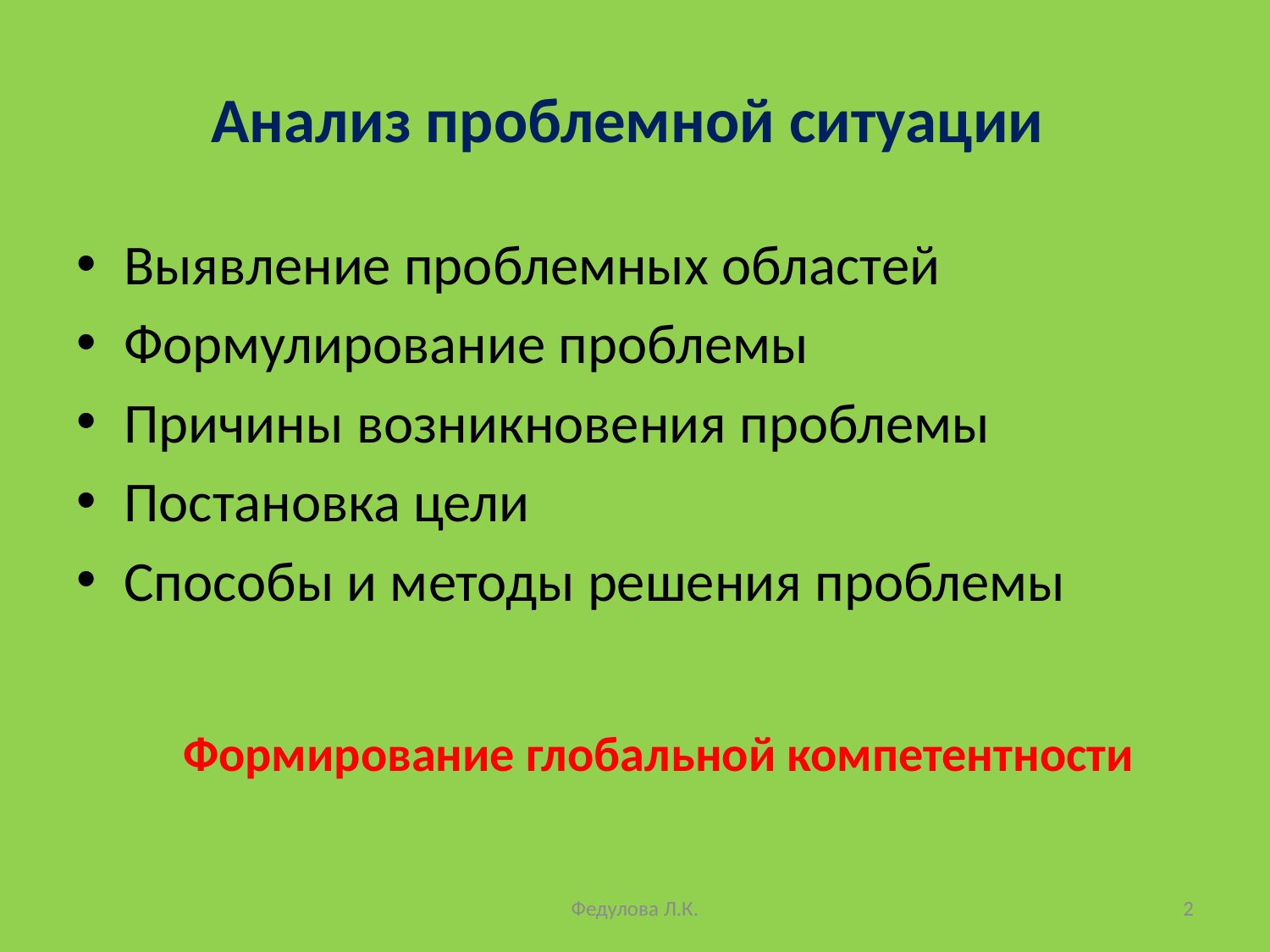

# Анализ проблемной ситуации
Выявление проблемных областей
Формулирование проблемы
Причины возникновения проблемы
Постановка цели
Способы и методы решения проблемы
Формирование глобальной компетентности
Федулова Л.К.
2